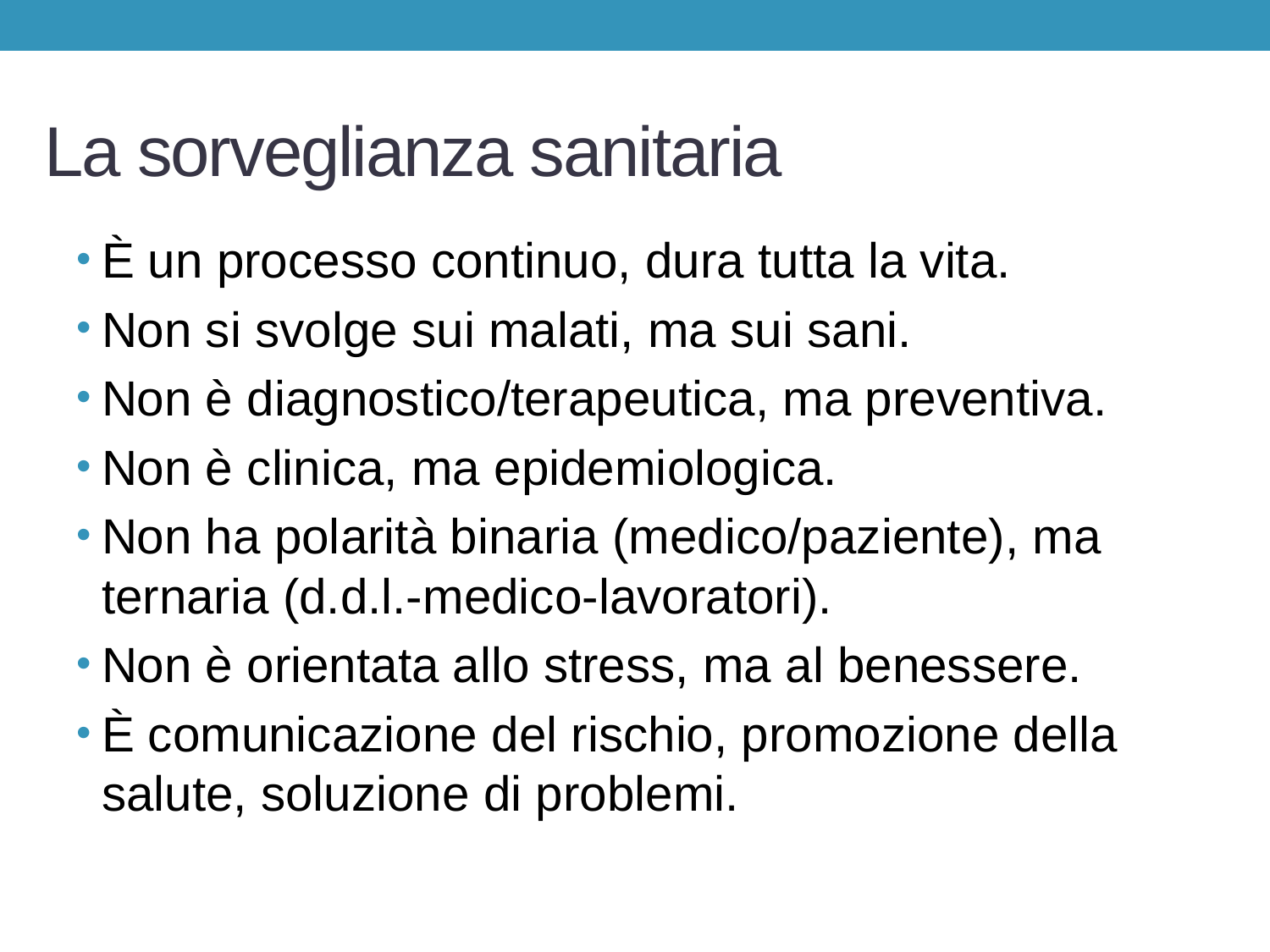

# La sorveglianza sanitaria
È un processo continuo, dura tutta la vita.
Non si svolge sui malati, ma sui sani.
Non è diagnostico/terapeutica, ma preventiva.
Non è clinica, ma epidemiologica.
Non ha polarità binaria (medico/paziente), ma ternaria (d.d.l.-medico-lavoratori).
Non è orientata allo stress, ma al benessere.
È comunicazione del rischio, promozione della salute, soluzione di problemi.